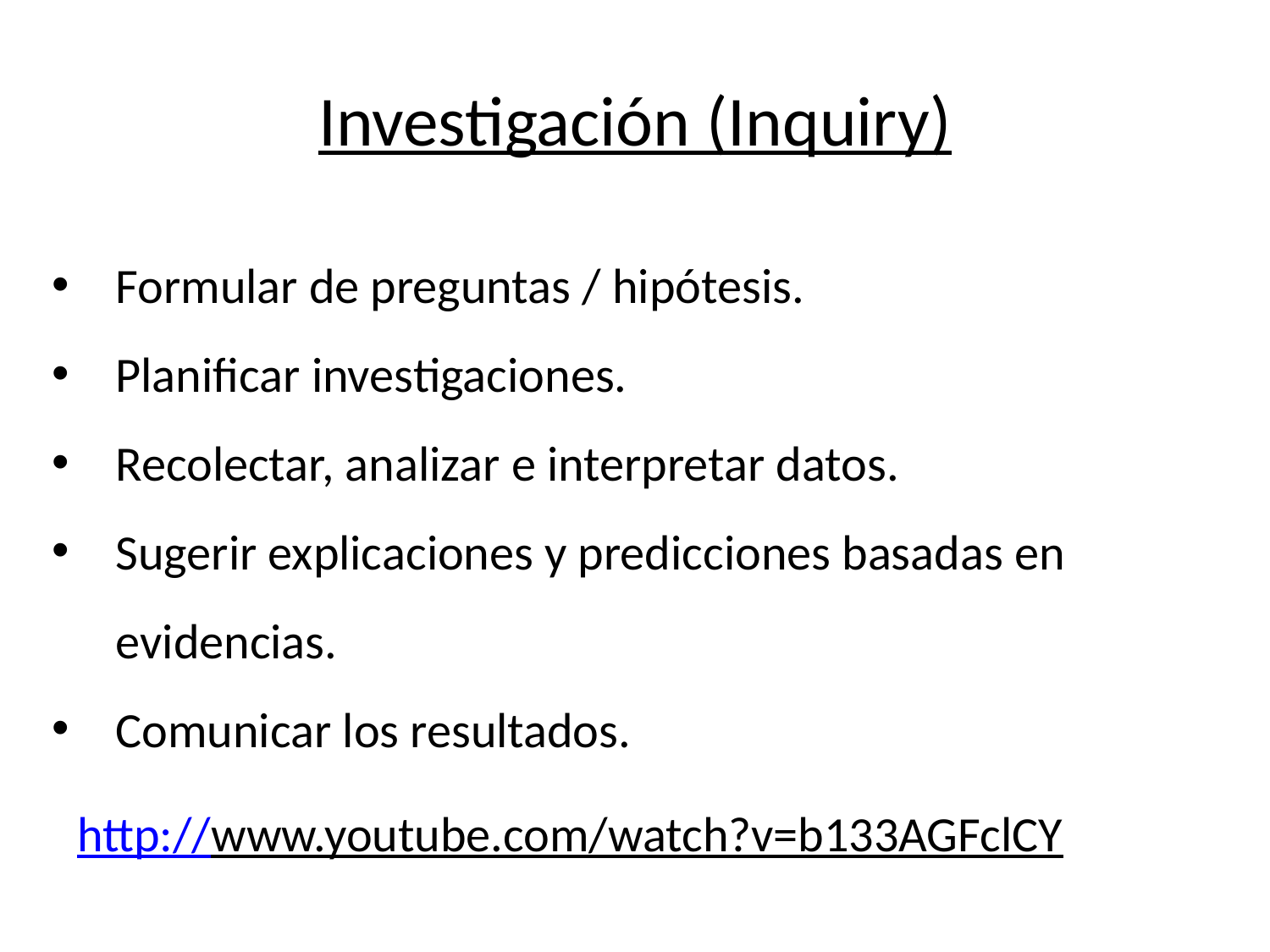

# Investigación (Inquiry)
Formular de preguntas / hipótesis.
Planificar investigaciones.
Recolectar, analizar e interpretar datos.
Sugerir explicaciones y predicciones basadas en evidencias.
Comunicar los resultados.

http://www.youtube.com/watch?v=b133AGFclCY